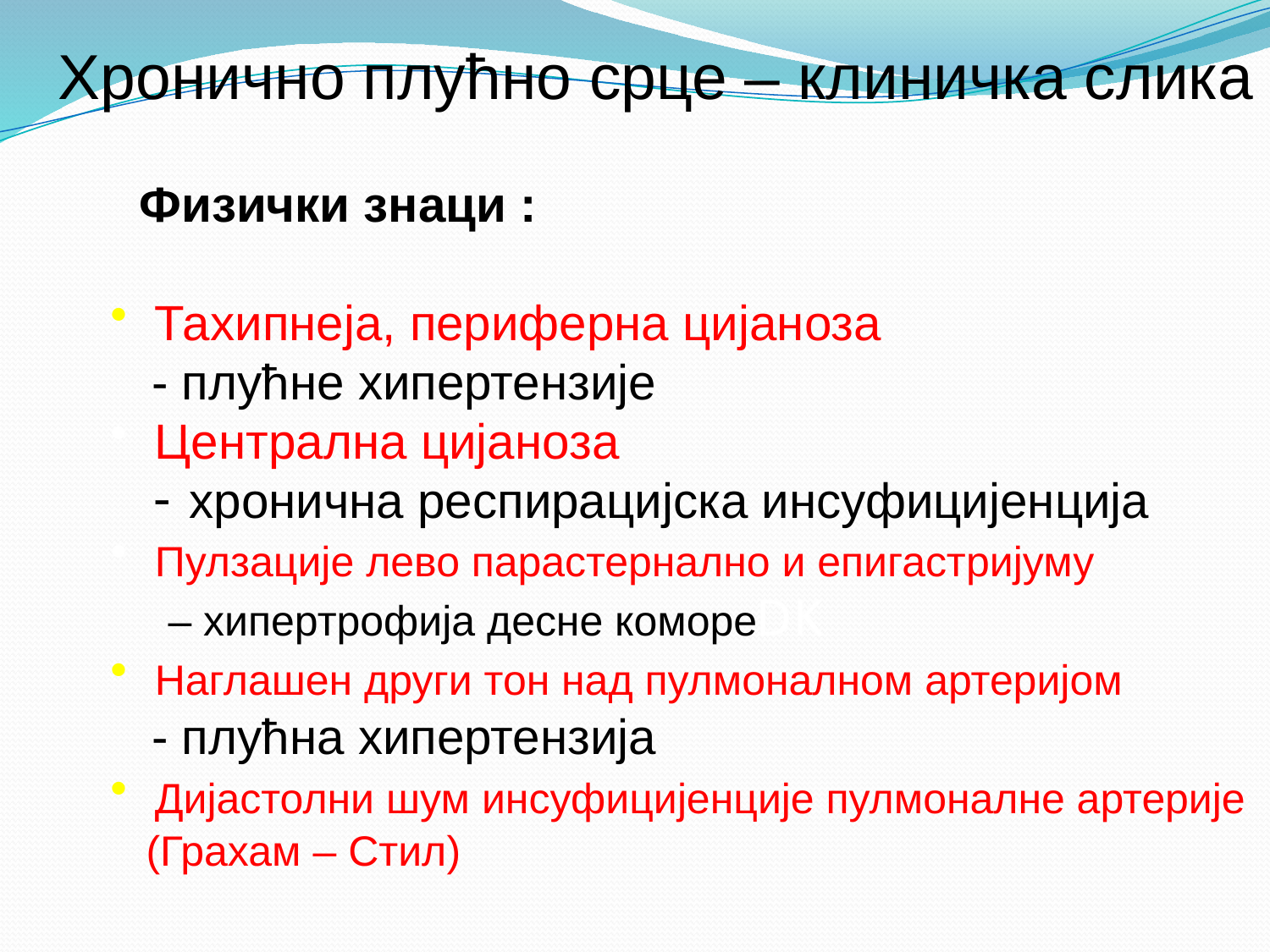

Хронично плућно срце – клиничка слика

  Физички знаци :

 Тахипнеја, периферна цијаноза
   - плућне хипертензије
 Централна цијаноза
   - хронична респирацијска инсуфицијенција
 Пулзације лево парастернално и епигастријуму
    – хипертрофија десне комореDK
 Наглашен други тон над пулмоналном артеријом
   - плућна хипертензија
 Дијастолни шум инсуфицијенције пулмоналне артерије
   (Грахам – Стил)